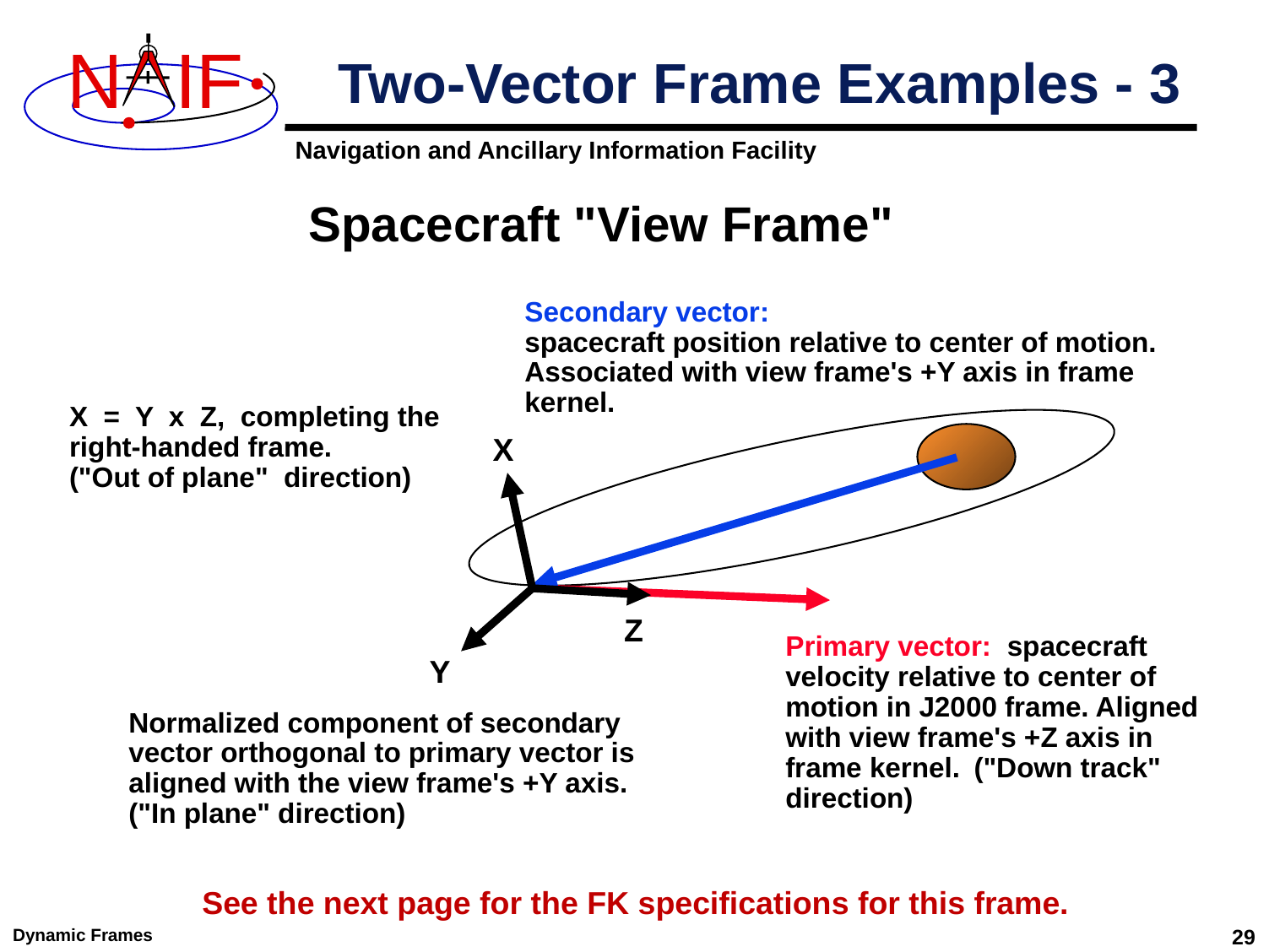

# Two-Vector Frame Examples - 3
Spacecraft "View Frame"
Secondary vector:
spacecraft position relative to center of motion. Associated with view frame's +Y axis in frame kernel.
X  =  Y  x  Z,  completing the
right-handed frame.
("Out of plane"  direction)

X

Z
Primary vector:  spacecraft  velocity relative to center of motion in J2000 frame. Aligned with view frame's +Z axis in frame kernel.  ("Down track" direction)
Y
Normalized component of secondary
vector orthogonal to primary vector is aligned with the view frame's +Y axis. ("In plane" direction)
See the next page for the FK specifications for this frame.
Dynamic Frames
29